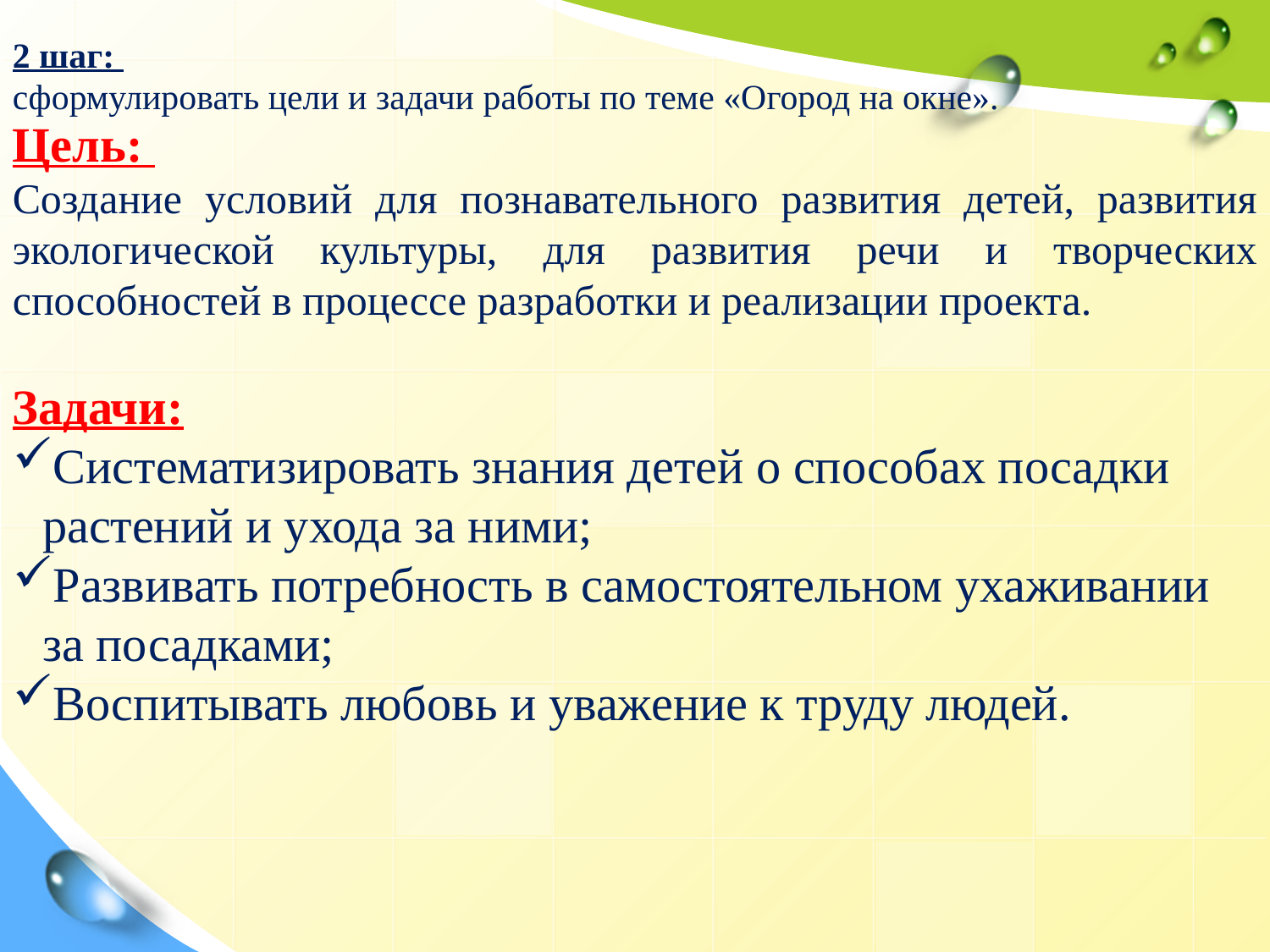

2 шаг:
сформулировать цели и задачи работы по теме «Огород на окне».
Цель:
Создание условий для познавательного развития детей, развития экологической культуры, для развития речи и творческих способностей в процессе разработки и реализации проекта.

Задачи:
Систематизировать знания детей о способах посадки растений и ухода за ними;
Развивать потребность в самостоятельном ухаживании за посадками;
Воспитывать любовь и уважение к труду людей.